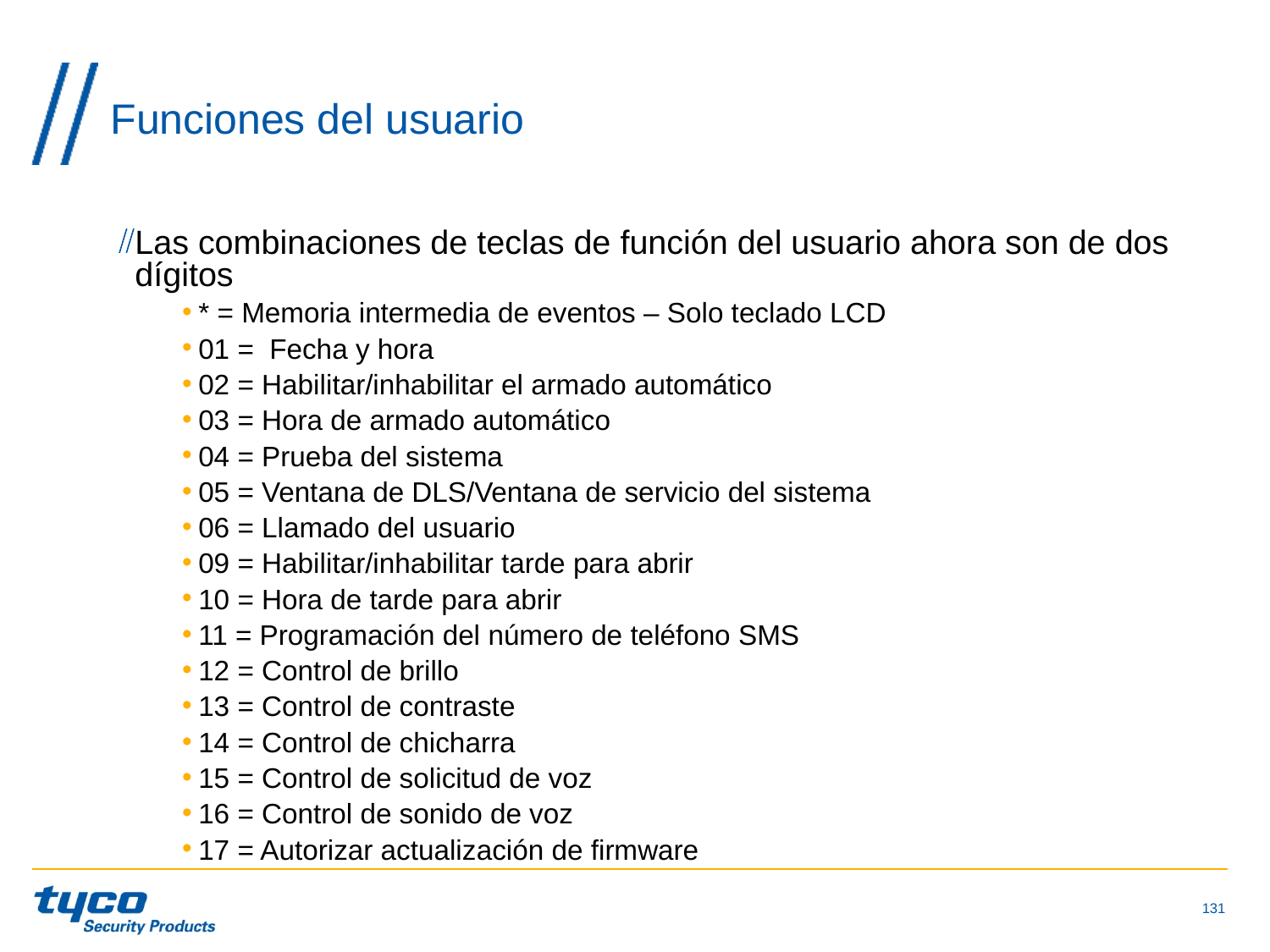

# Funciones del usuario
Las combinaciones de teclas de función del usuario ahora son de dos dígitos
* = Memoria intermedia de eventos – Solo teclado LCD
01 =  Fecha y hora
02 = Habilitar/inhabilitar el armado automático
03 = Hora de armado automático
04 = Prueba del sistema
05 = Ventana de DLS/Ventana de servicio del sistema
06 = Llamado del usuario
09 = Habilitar/inhabilitar tarde para abrir
10 = Hora de tarde para abrir
11 = Programación del número de teléfono SMS
12 = Control de brillo
13 = Control de contraste
14 = Control de chicharra
15 = Control de solicitud de voz
16 = Control de sonido de voz
17 = Autorizar actualización de firmware
131